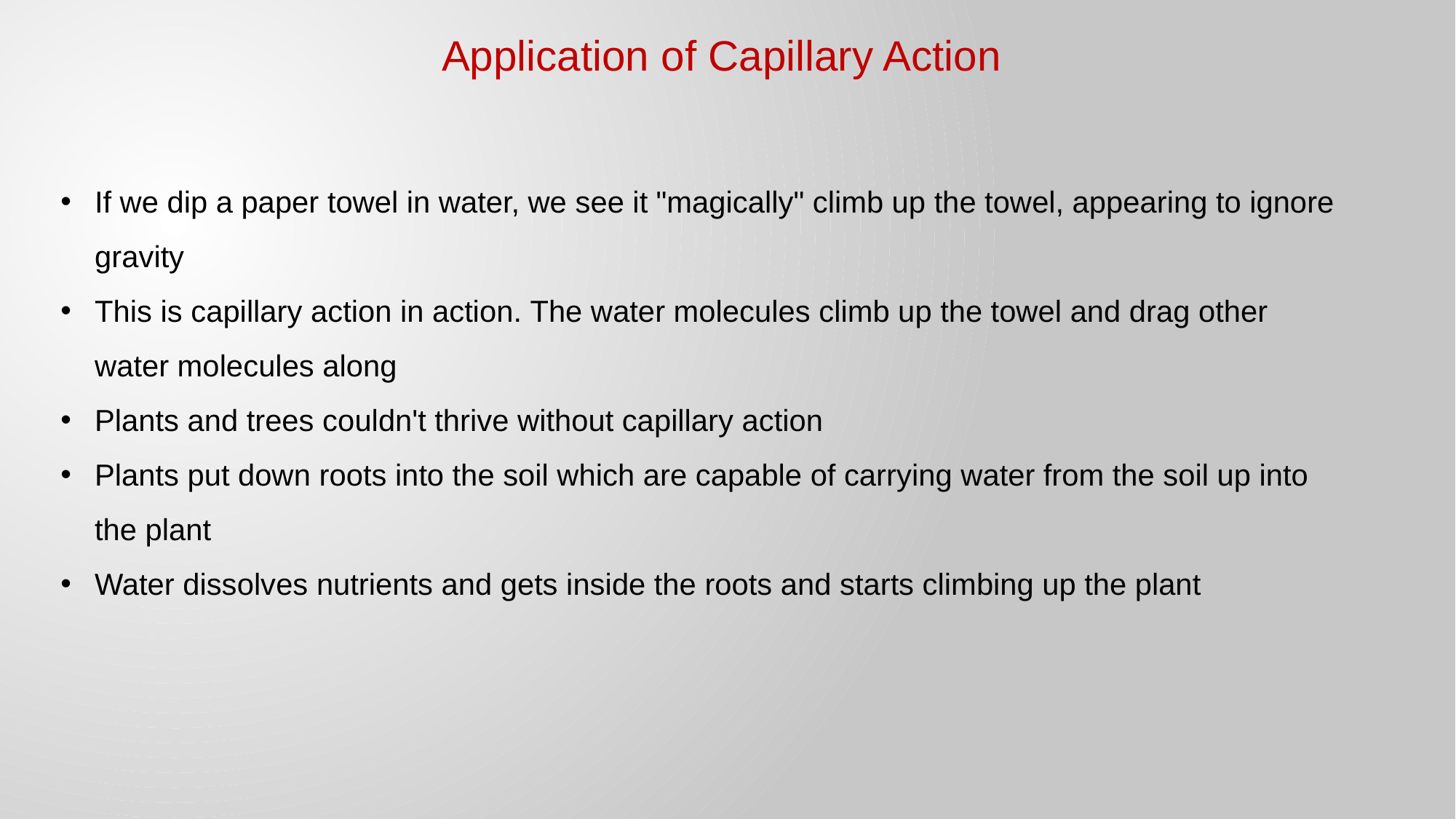

Application of Capillary Action
If we dip a paper towel in water, we see it "magically" climb up the towel, appearing to ignore gravity
This is capillary action in action. The water molecules climb up the towel and drag other water molecules along
Plants and trees couldn't thrive without capillary action
Plants put down roots into the soil which are capable of carrying water from the soil up into the plant
Water dissolves nutrients and gets inside the roots and starts climbing up the plant